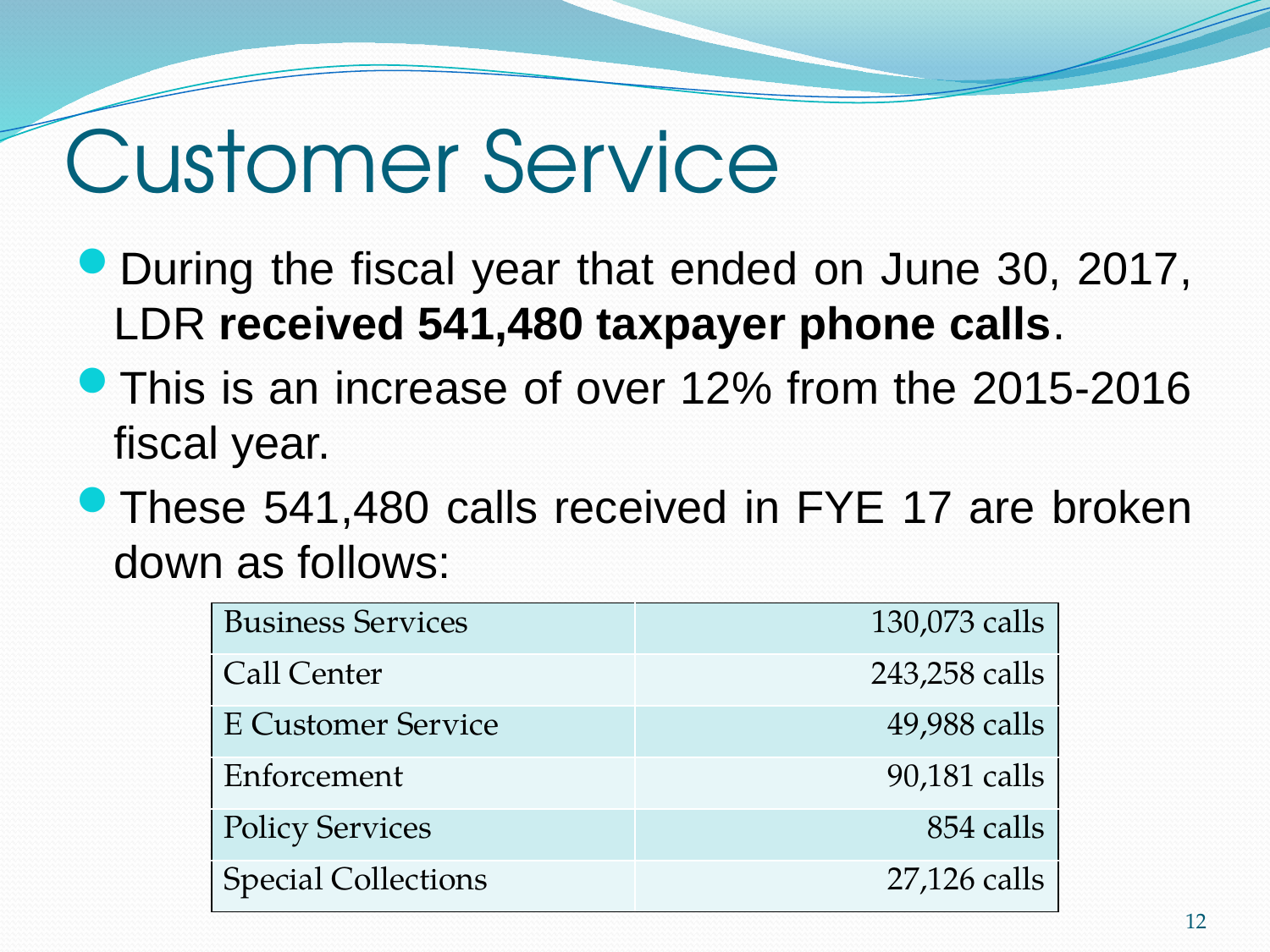

# Customer Service
During the fiscal year that ended on June 30, 2017, LDR received 541,480 taxpayer phone calls.
This is an increase of over 12% from the 2015-2016 fiscal year.
These 541,480 calls received in FYE 17 are broken down as follows:
| Business Services | 130,073 calls |
| --- | --- |
| Call Center | 243,258 calls |
| E Customer Service | 49,988 calls |
| Enforcement | 90,181 calls |
| Policy Services | 854 calls |
| Special Collections | 27,126 calls |
12